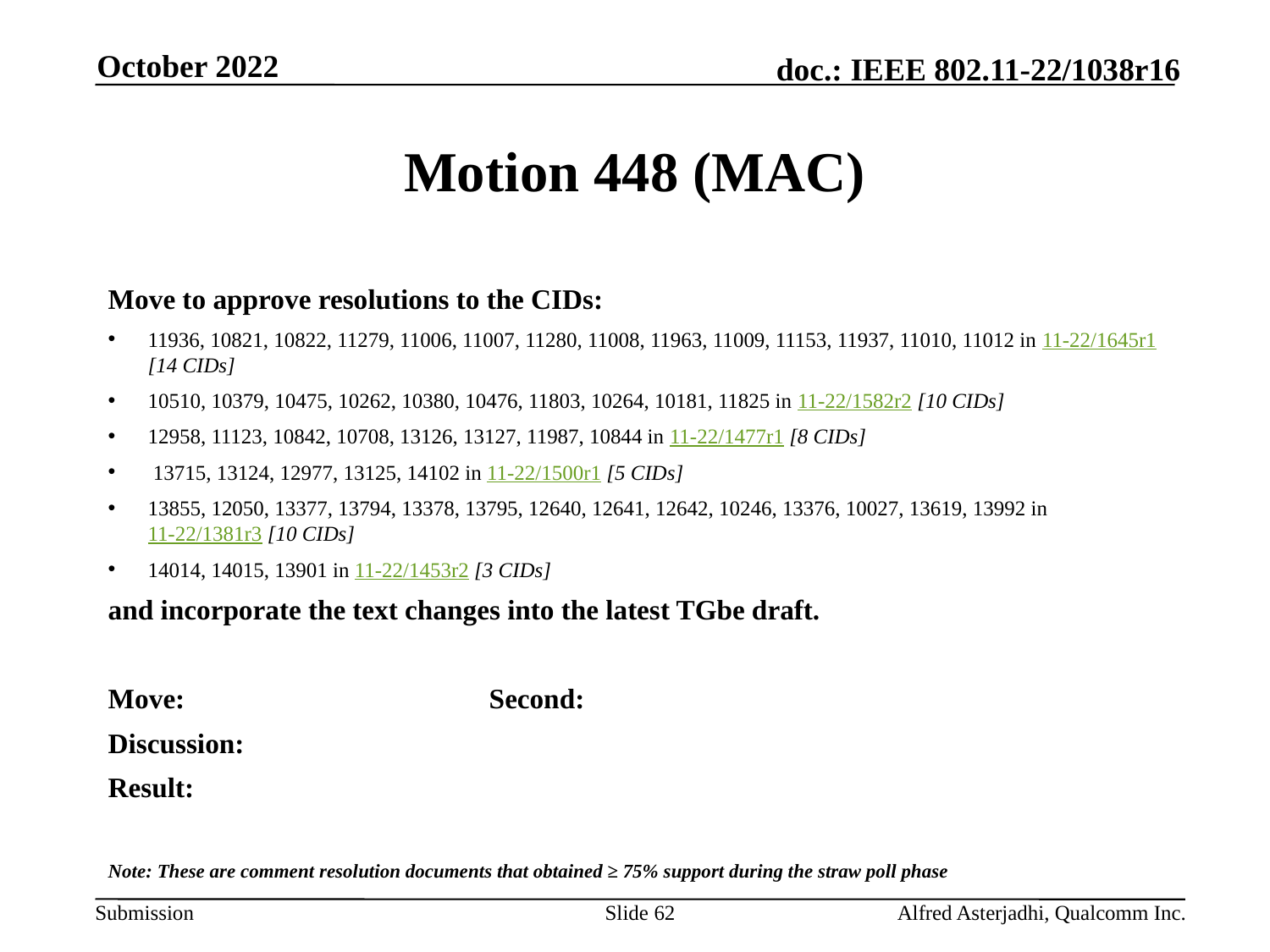

October 2022
# Motion 448 (MAC)
Move to approve resolutions to the CIDs:
11936, 10821, 10822, 11279, 11006, 11007, 11280, 11008, 11963, 11009, 11153, 11937, 11010, 11012 in 11-22/1645r1 [14 CIDs]
10510, 10379, 10475, 10262, 10380, 10476, 11803, 10264, 10181, 11825 in 11-22/1582r2 [10 CIDs]
12958, 11123, 10842, 10708, 13126, 13127, 11987, 10844 in 11-22/1477r1 [8 CIDs]
 13715, 13124, 12977, 13125, 14102 in 11-22/1500r1 [5 CIDs]
13855, 12050, 13377, 13794, 13378, 13795, 12640, 12641, 12642, 10246, 13376, 10027, 13619, 13992 in 11-22/1381r3 [10 CIDs]
14014, 14015, 13901 in 11-22/1453r2 [3 CIDs]
and incorporate the text changes into the latest TGbe draft.

Move: 			Second:
Discussion:
Result:

Note: These are comment resolution documents that obtained ≥ 75% support during the straw poll phase
Slide 62
Alfred Asterjadhi, Qualcomm Inc.